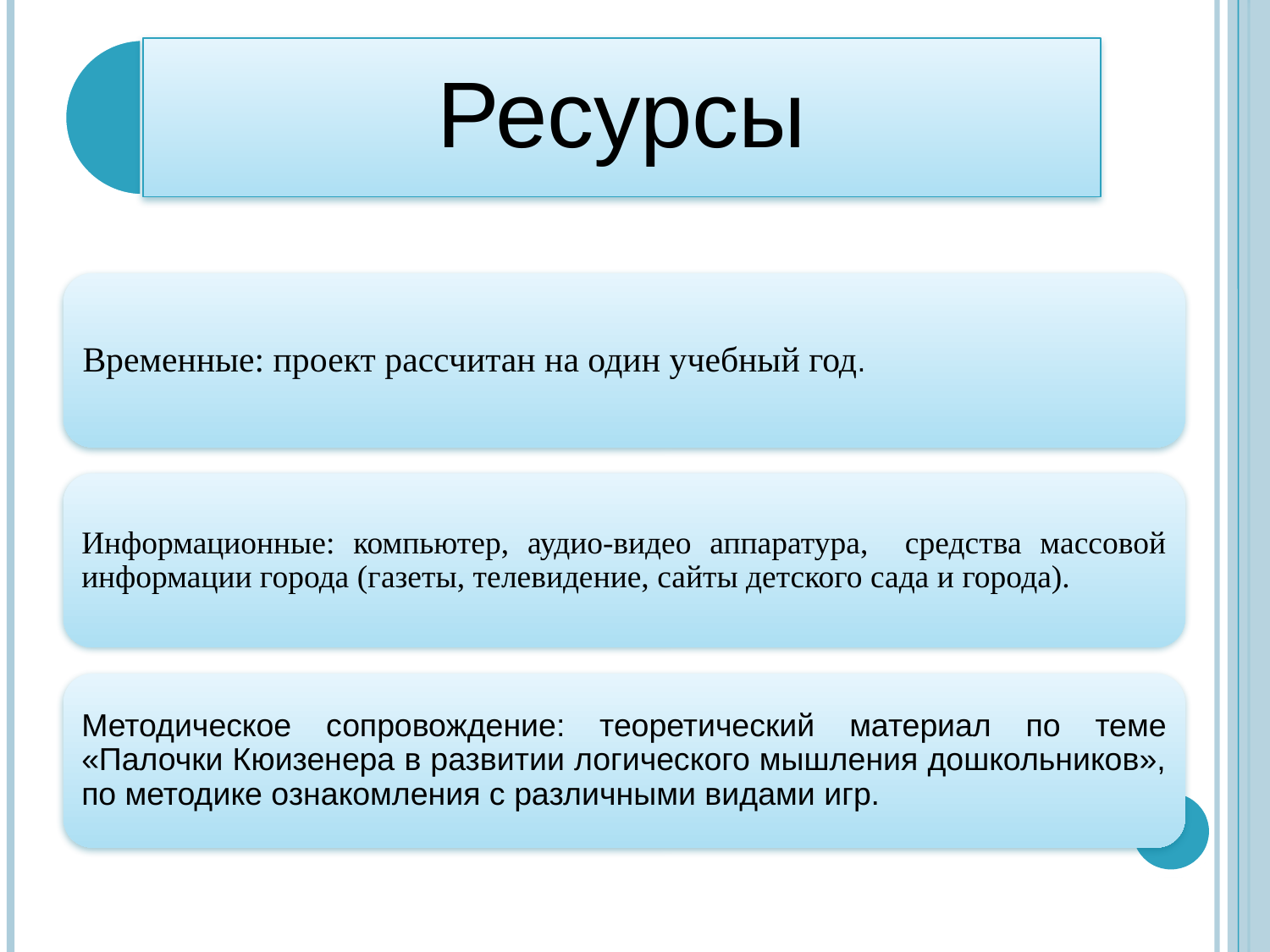

Ресурсы
Временные: проект рассчитан на один учебный год.
Информационные: компьютер, аудио-видео аппаратура,  средства массовой информации города (газеты, телевидение, сайты детского сада и города).
Методическое сопровождение: теоретический материал по теме «Палочки Кюизенера в развитии логического мышления дошкольников», по методике ознакомления с различными видами игр.